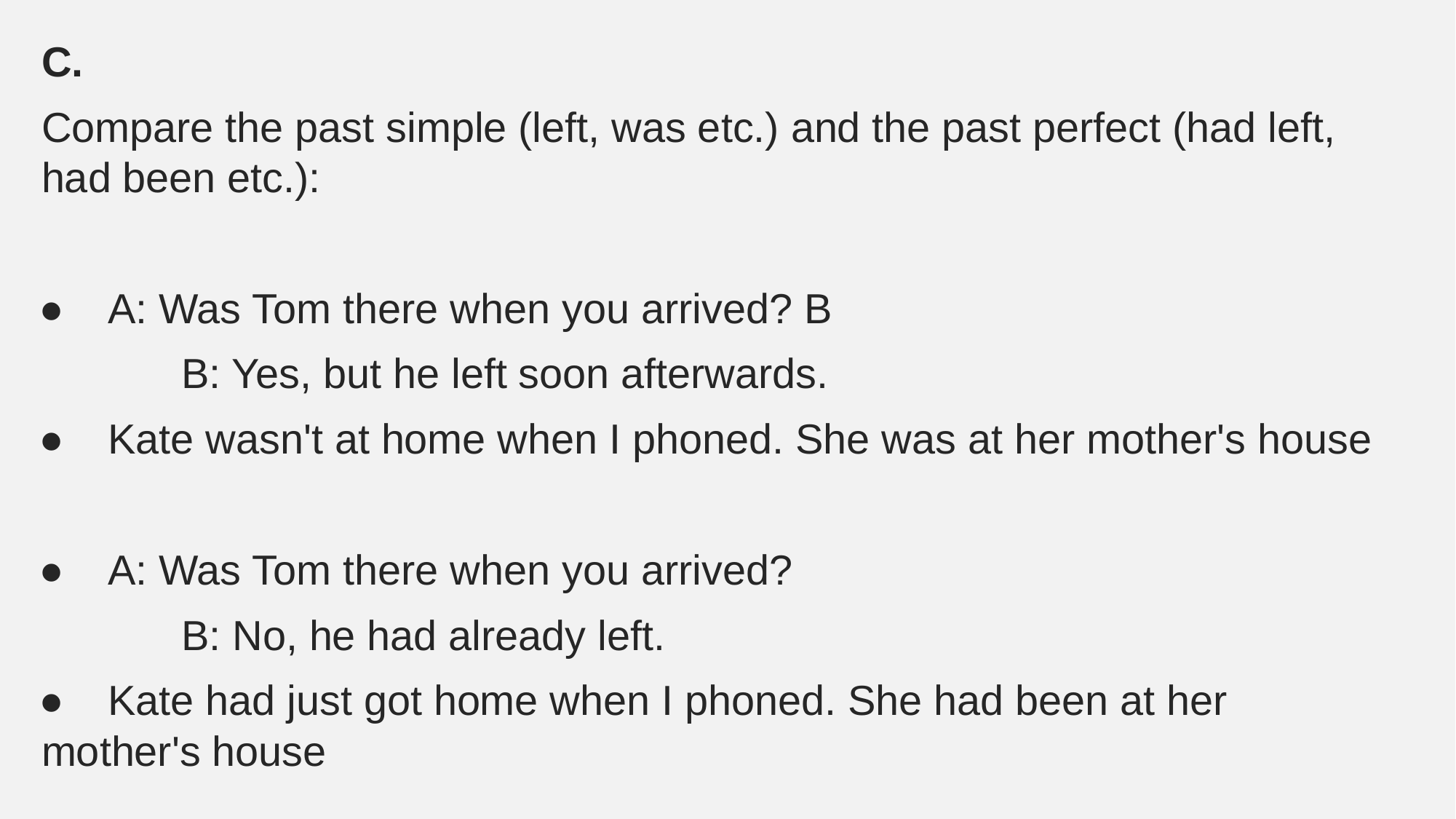

#
C.
Compare the past simple (left, was etc.) and the past perfect (had left, had been etc.):

⦁    A: Was Tom there when you arrived? B
            B: Yes, but he left soon afterwards.
⦁    Kate wasn't at home when I phoned. She was at her mother's house

⦁    A: Was Tom there when you arrived?
            B: No, he had already left.
⦁    Kate had just got home when I phoned. She had been at her mother's house